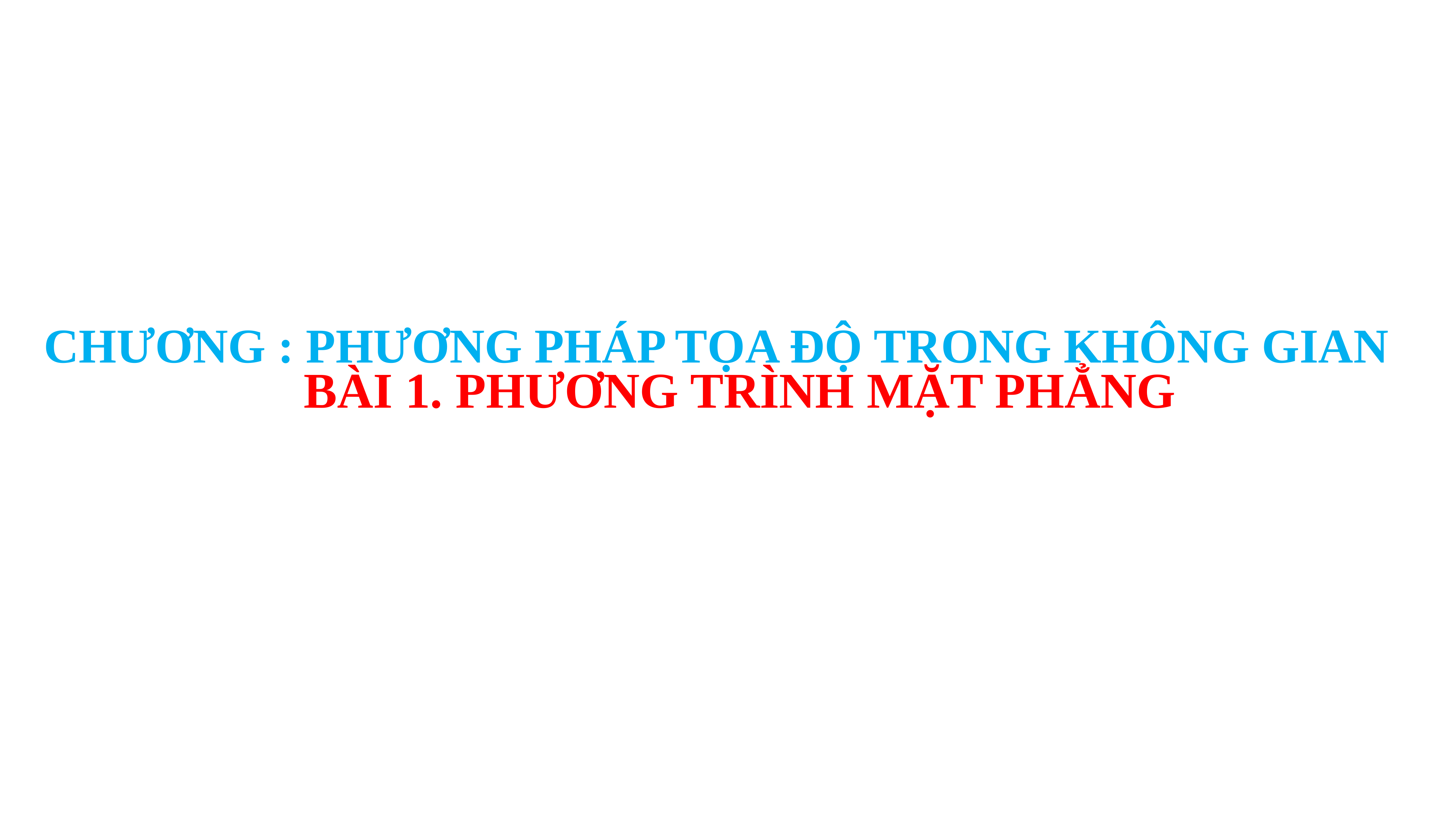

CHƯƠNG : PHƯƠNG PHÁP TỌA ĐỘ TRONG KHÔNG GIAN
BÀI 1. PHƯƠNG TRÌNH MẶT PHẲNG